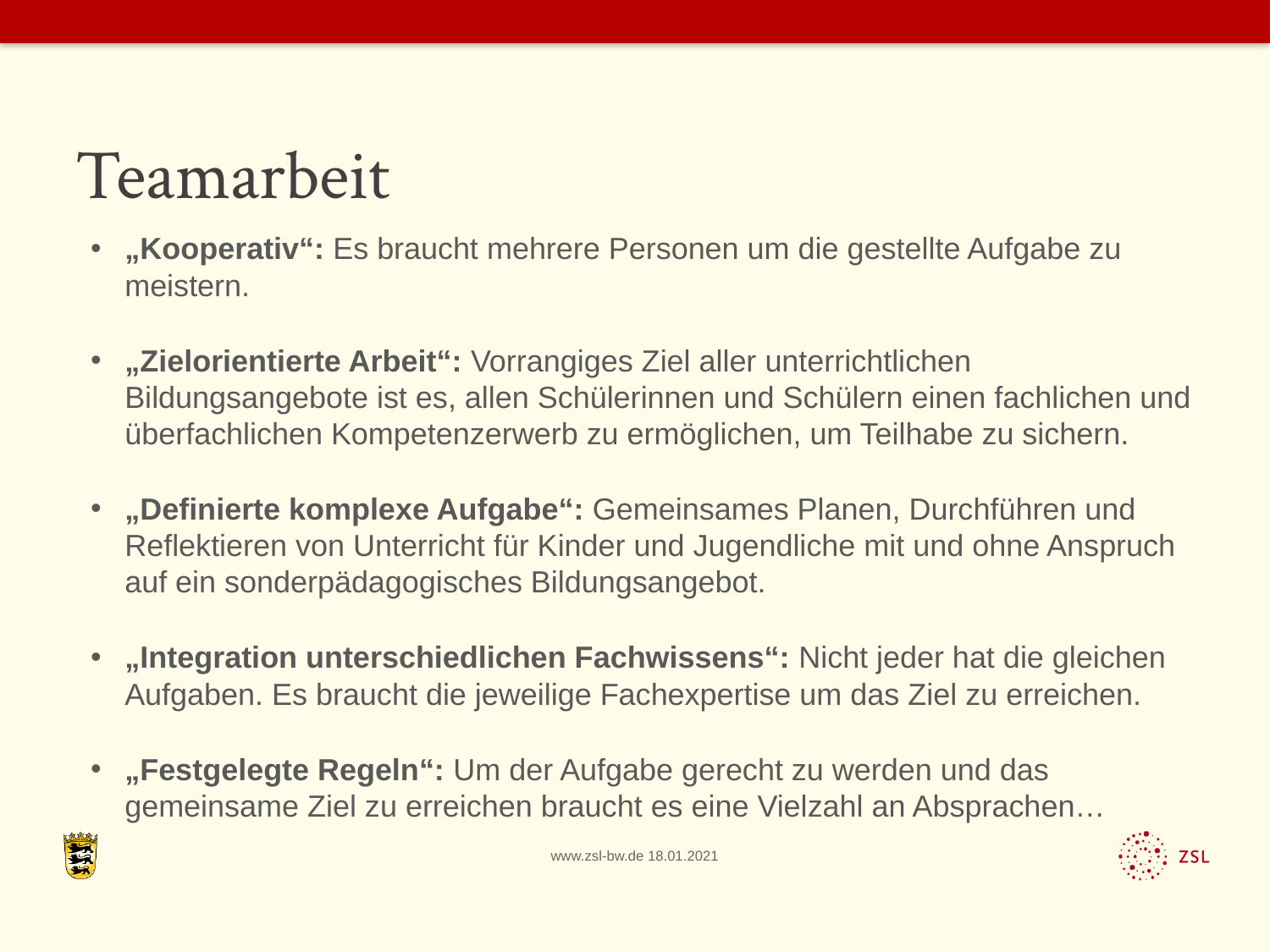

# Teamarbeit

„Kooperativ“: Es braucht mehrere Personen um die gestellte Aufgabe zu meistern.

„Zielorientierte Arbeit“: Vorrangiges Ziel aller unterrichtlichen Bildungsangebote ist es, allen Schülerinnen und Schülern einen fachlichen und überfachlichen Kompetenzerwerb zu ermöglichen, um Teilhabe zu sichern.

„Definierte komplexe Aufgabe“: Gemeinsames Planen, Durchführen und Reflektieren von Unterricht für Kinder und Jugendliche mit und ohne Anspruch auf ein sonderpädagogisches Bildungsangebot.

„Integration unterschiedlichen Fachwissens“: Nicht jeder hat die gleichen Aufgaben. Es braucht die jeweilige Fachexpertise um das Ziel zu erreichen.

„Festgelegte Regeln“: Um der Aufgabe gerecht zu werden und das gemeinsame Ziel zu erreichen braucht es eine Vielzahl an Absprachen…